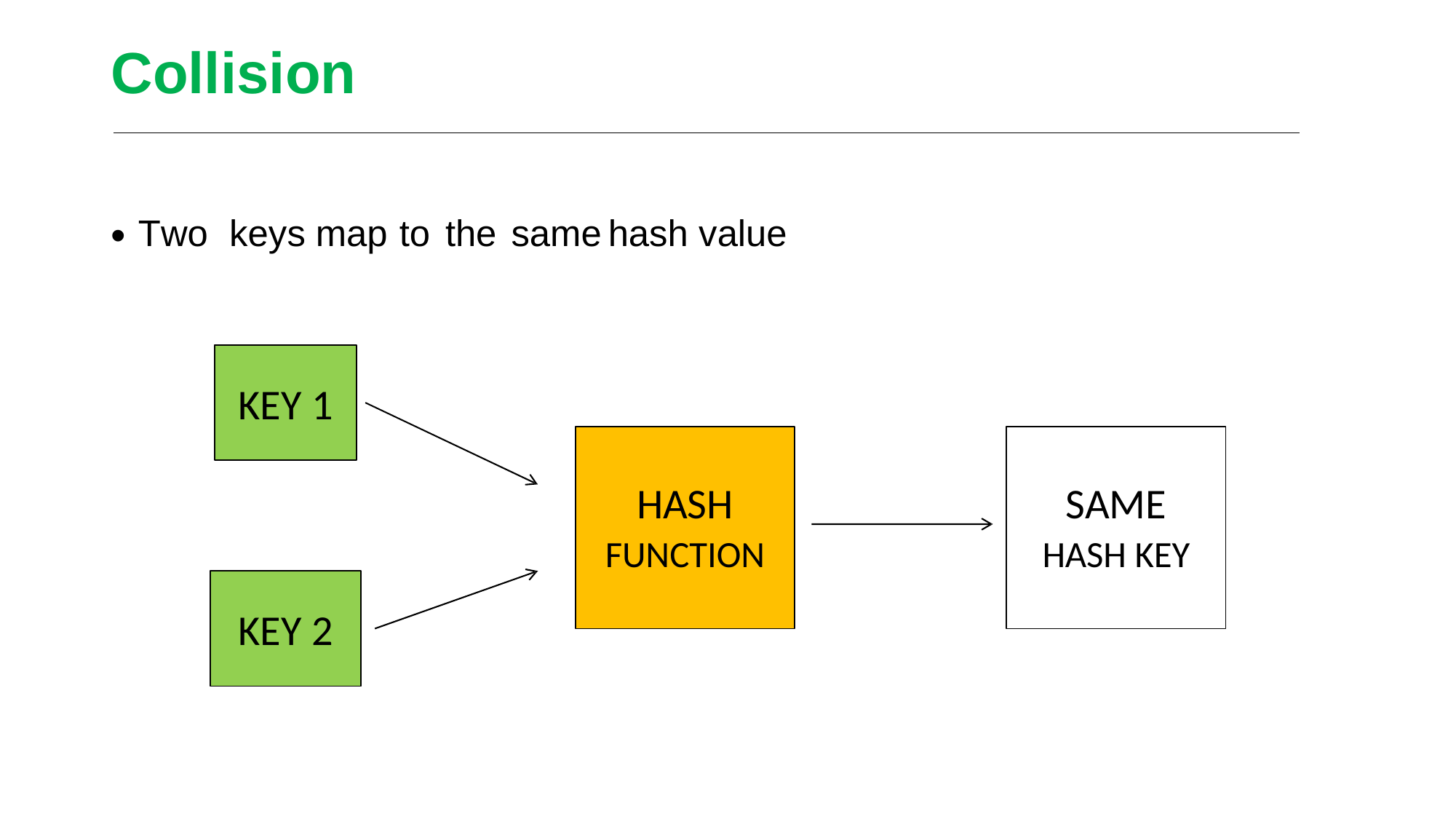

Collision

•
Two
keys
map
to
the
same
hash
value

KEY 1

HASH
FUNCTION

SAME
HASH KEY

KEY 2